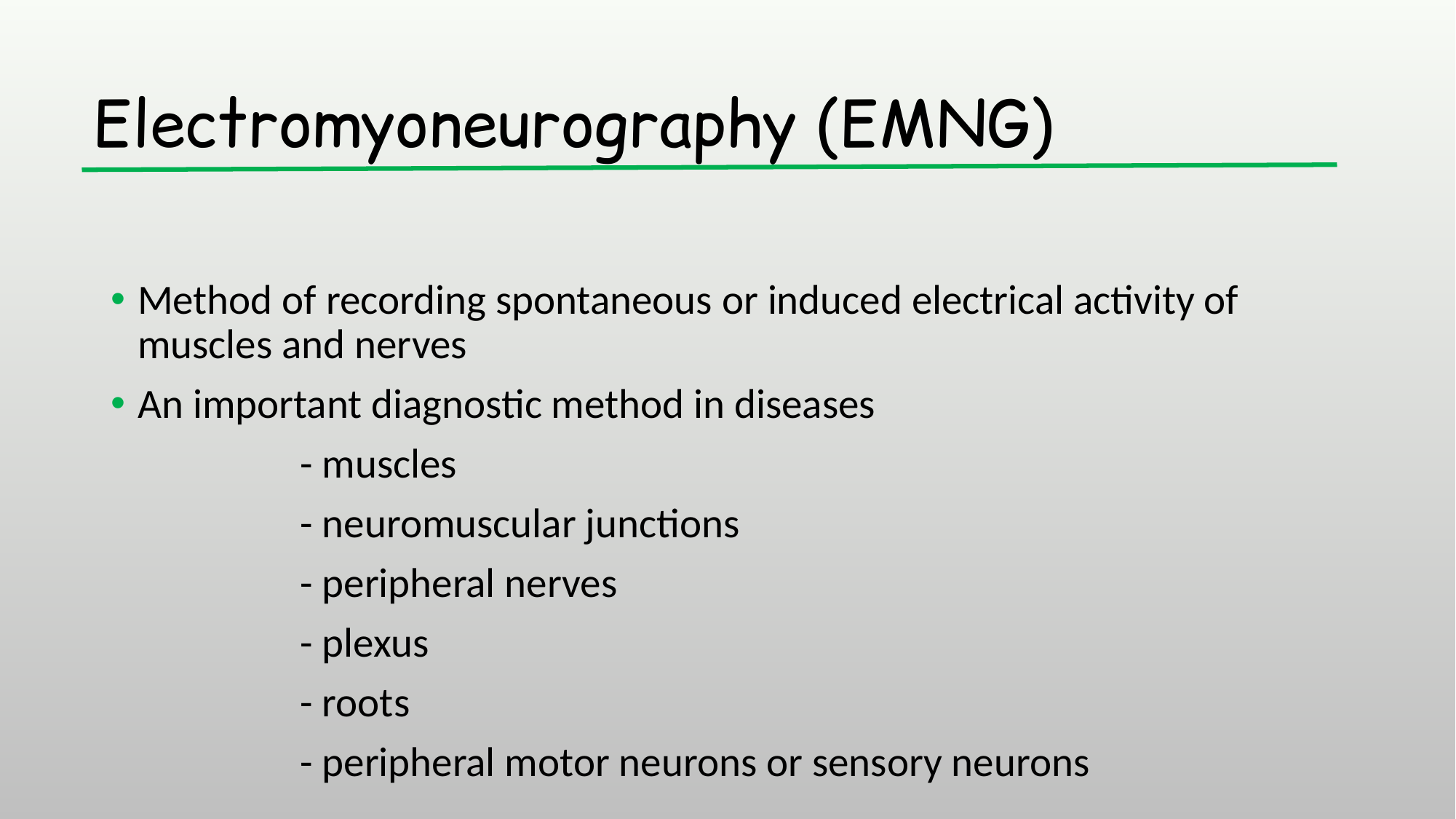

# Electromyoneurography (EMNG)
Method of recording spontaneous or induced electrical activity of muscles and nerves
An important diagnostic method in diseases
                    - muscles
                    - neuromuscular junctions
                    - peripheral nerves
                    - plexus
                    - roots
                    - peripheral motor neurons or sensory neurons